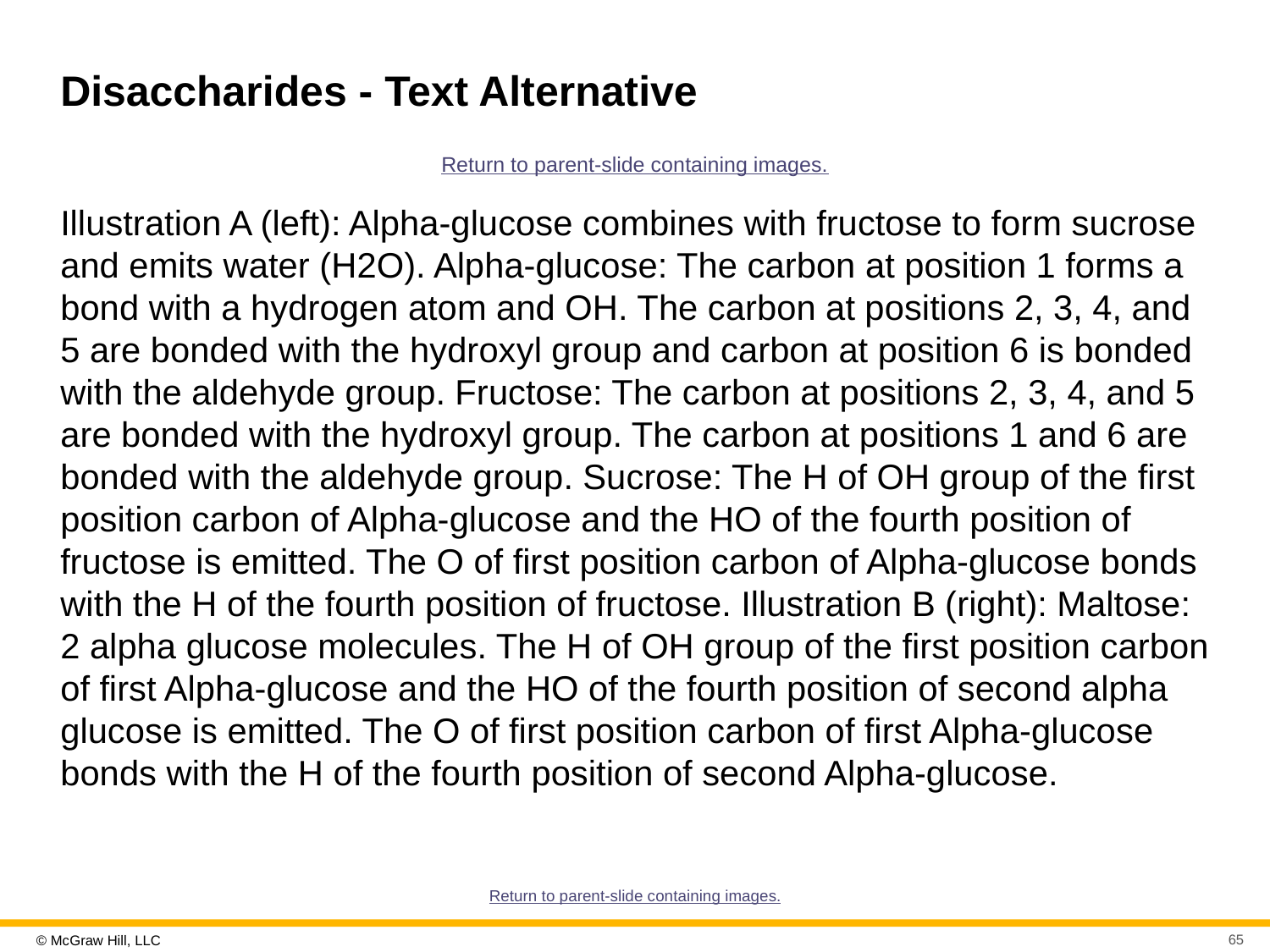

# Disaccharides - Text Alternative
Return to parent-slide containing images.
Illustration A (left): Alpha-glucose combines with fructose to form sucrose and emits water (H2O). Alpha-glucose: The carbon at position 1 forms a bond with a hydrogen atom and OH. The carbon at positions 2, 3, 4, and 5 are bonded with the hydroxyl group and carbon at position 6 is bonded with the aldehyde group. Fructose: The carbon at positions 2, 3, 4, and 5 are bonded with the hydroxyl group. The carbon at positions 1 and 6 are bonded with the aldehyde group. Sucrose: The H of OH group of the first position carbon of Alpha-glucose and the HO of the fourth position of fructose is emitted. The O of first position carbon of Alpha-glucose bonds with the H of the fourth position of fructose. Illustration B (right): Maltose: 2 alpha glucose molecules. The H of OH group of the first position carbon of first Alpha-glucose and the HO of the fourth position of second alpha glucose is emitted. The O of first position carbon of first Alpha-glucose bonds with the H of the fourth position of second Alpha-glucose.
Return to parent-slide containing images.
65